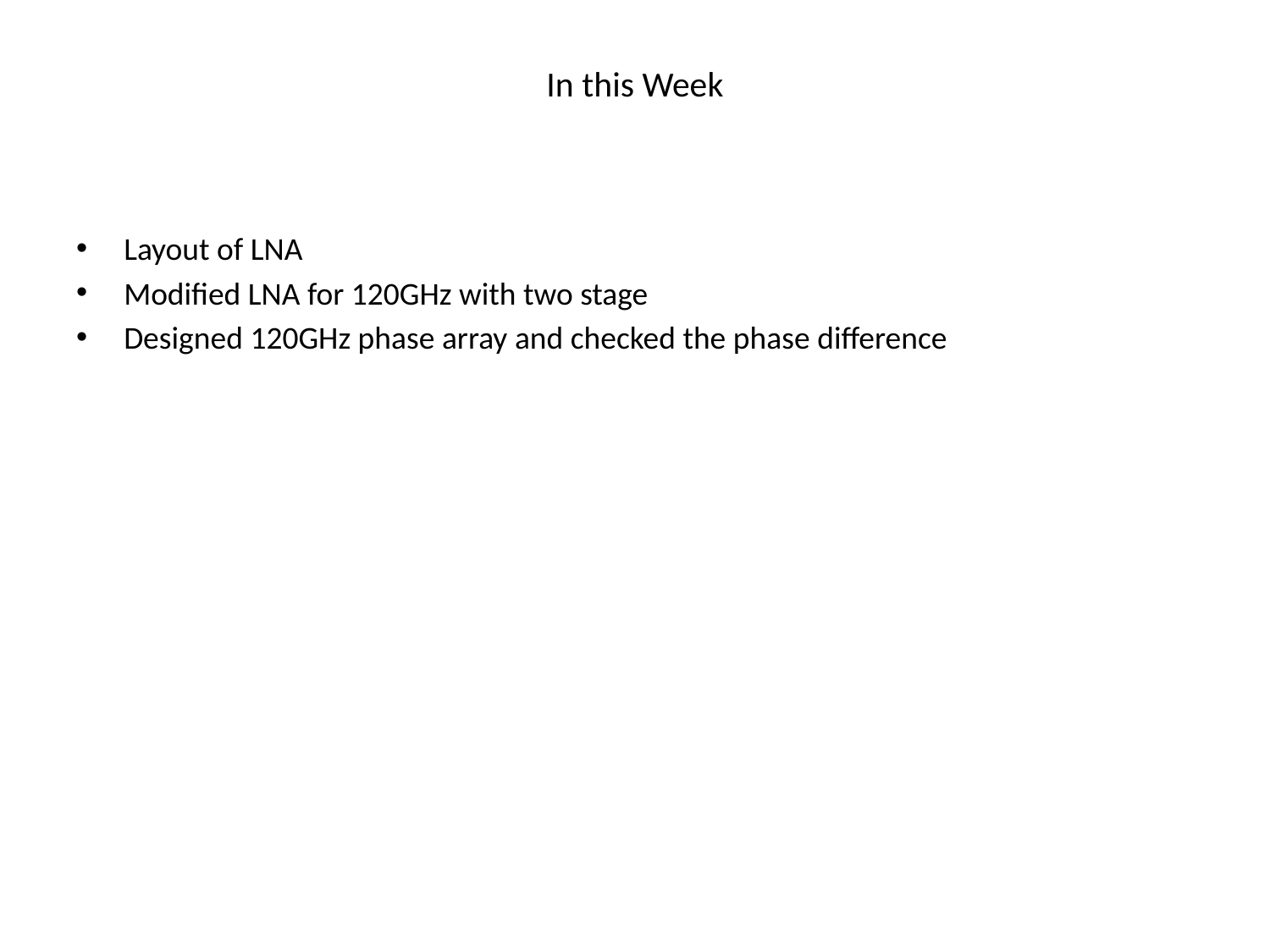

# In this Week
Layout of LNA
Modified LNA for 120GHz with two stage
Designed 120GHz phase array and checked the phase difference